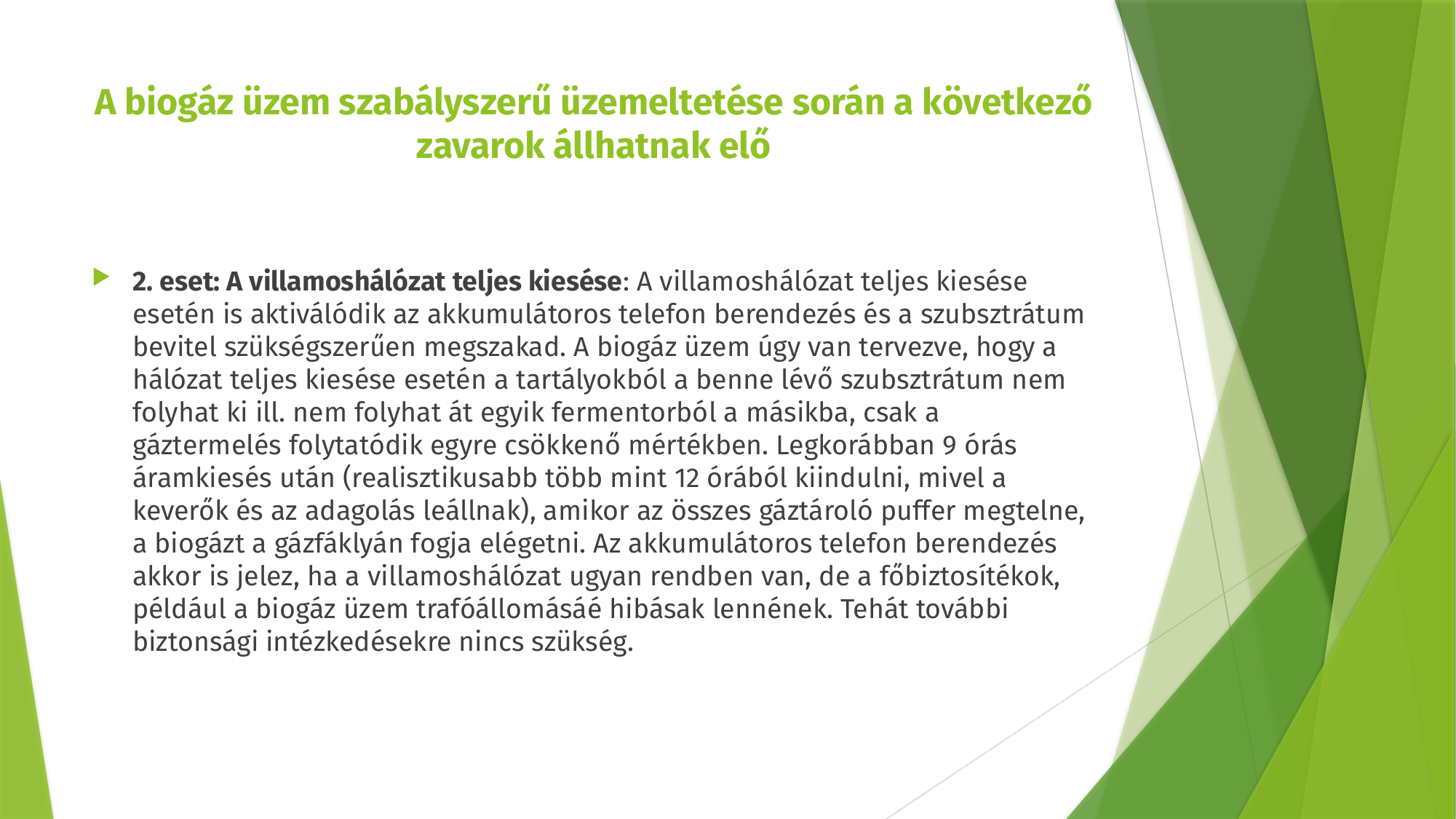

# A biogáz üzem szabályszerű üzemeltetése során a következő zavarok állhatnak elő
2. eset: A villamoshálózat teljes kiesése: A villamoshálózat teljes kiesése esetén is aktiválódik az akkumulátoros telefon berendezés és a szubsztrátum bevitel szükségszerűen megszakad. A biogáz üzem úgy van tervezve, hogy a hálózat teljes kiesése esetén a tartályokból a benne lévő szubsztrátum nem folyhat ki ill. nem folyhat át egyik fermentorból a másikba, csak a gáztermelés folytatódik egyre csökkenő mértékben. Legkorábban 9 órás áramkiesés után (realisztikusabb több mint 12 órából kiindulni, mivel a keverők és az adagolás leállnak), amikor az összes gáztároló puffer megtelne, a biogázt a gázfáklyán fogja elégetni. Az akkumulátoros telefon berendezés akkor is jelez, ha a villamoshálózat ugyan rendben van, de a főbiztosítékok, például a biogáz üzem trafóállomásáé hibásak lennének. Tehát további biztonsági intézkedésekre nincs szükség.